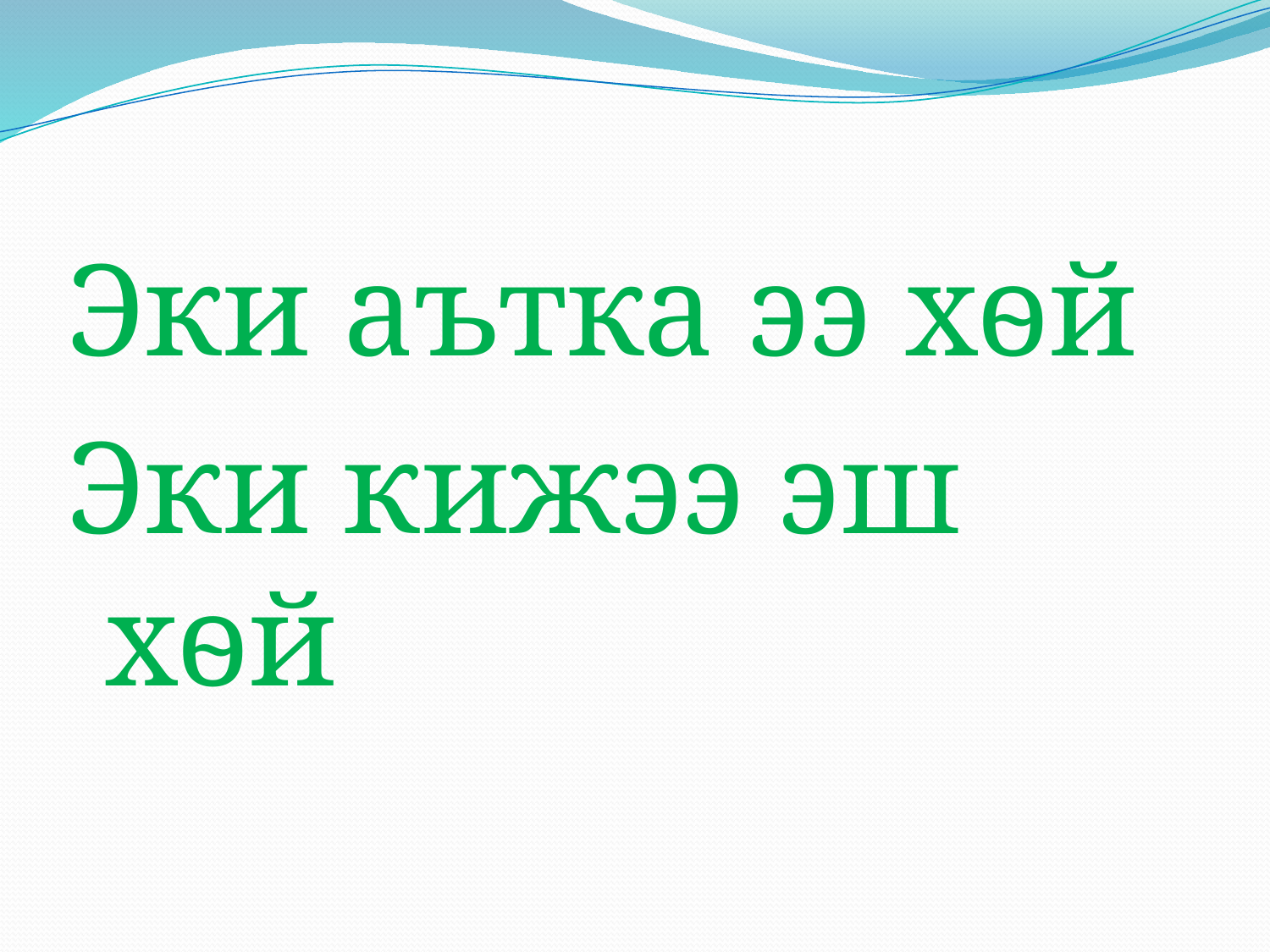

Эки аътка ээ хѳй
Эки кижээ эш хѳй